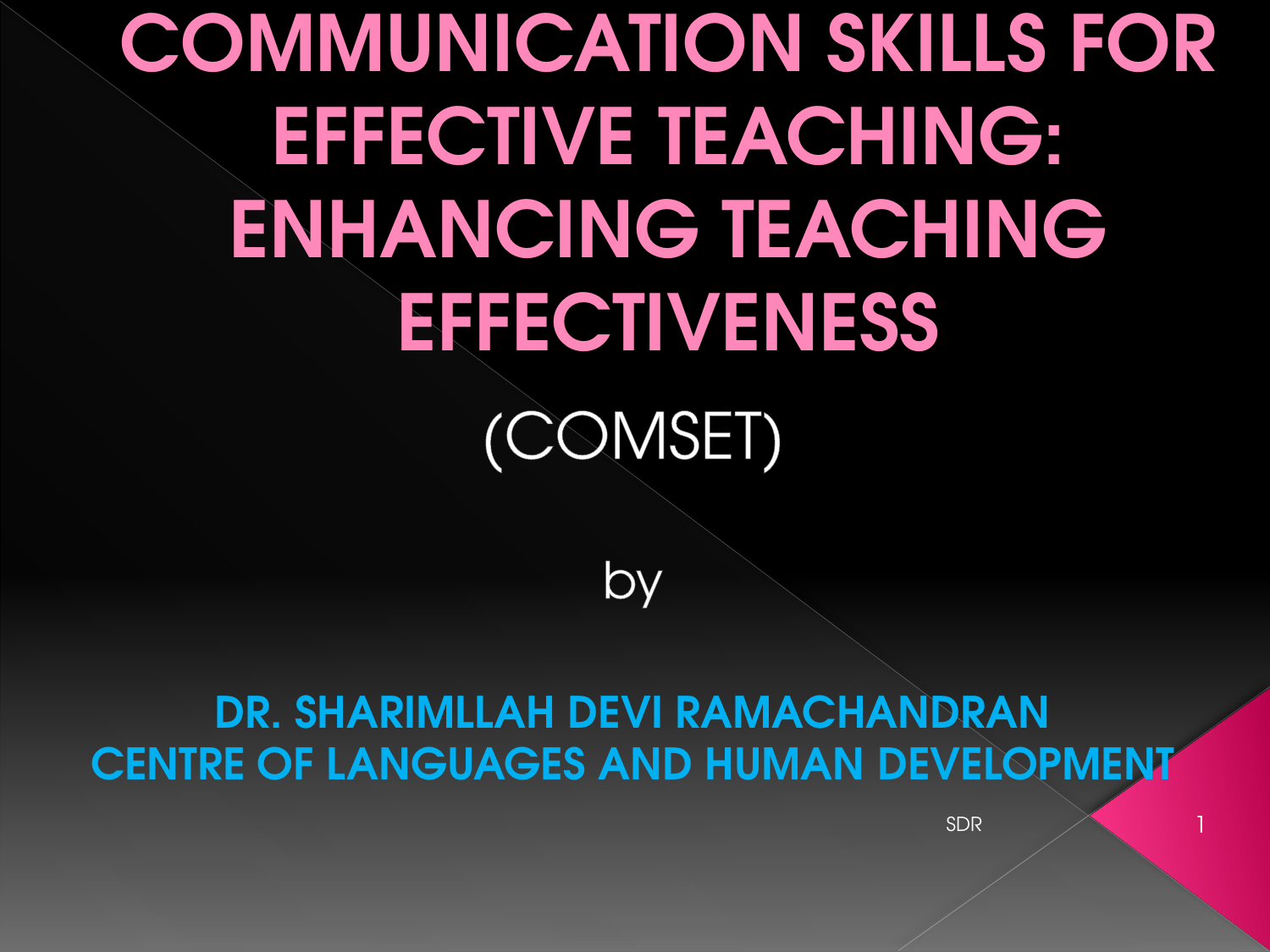

# COMMUNICATION SKILLS FOR EFFECTIVE TEACHING: ENHANCING TEACHING EFFECTIVENESS

(COMSET)

by

DR. SHARIMLLAH DEVI RAMACHANDRAN
CENTRE OF LANGUAGES AND HUMAN DEVELOPMENT

SDR
1